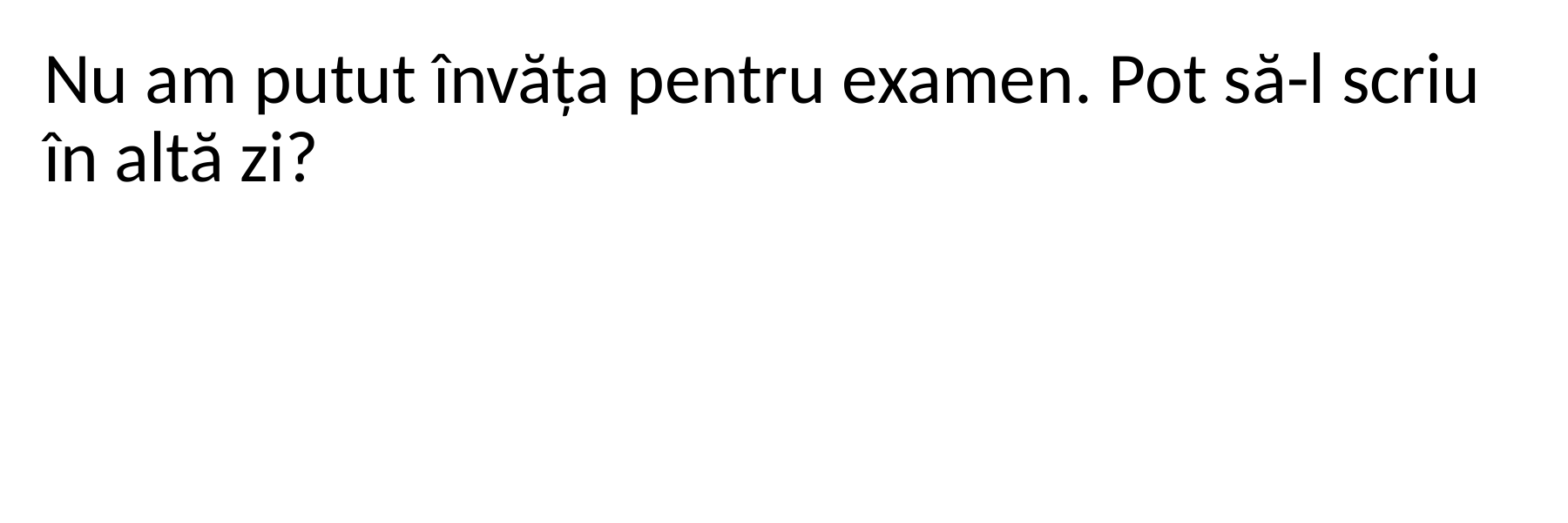

Nu am putut învăța pentru examen. Pot să-l scriu în altă zi?